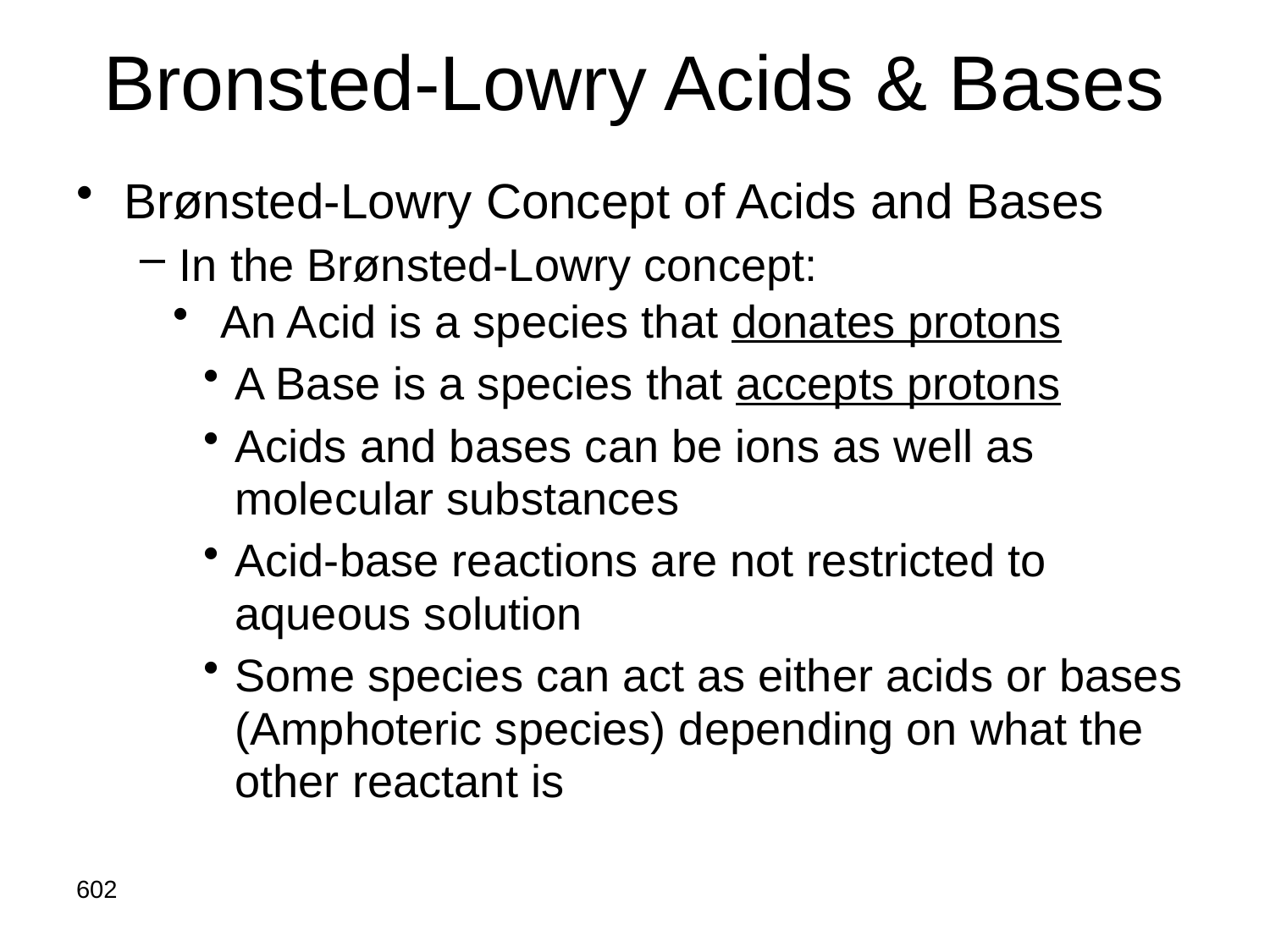

# Bronsted-Lowry Acids & Bases
Brønsted-Lowry Concept of Acids and Bases
In the Brønsted-Lowry concept:
An Acid is a species that donates protons
A Base is a species that accepts protons
Acids and bases can be ions as well as molecular substances
Acid-base reactions are not restricted to aqueous solution
Some species can act as either acids or bases (Amphoteric species) depending on what the other reactant is
602